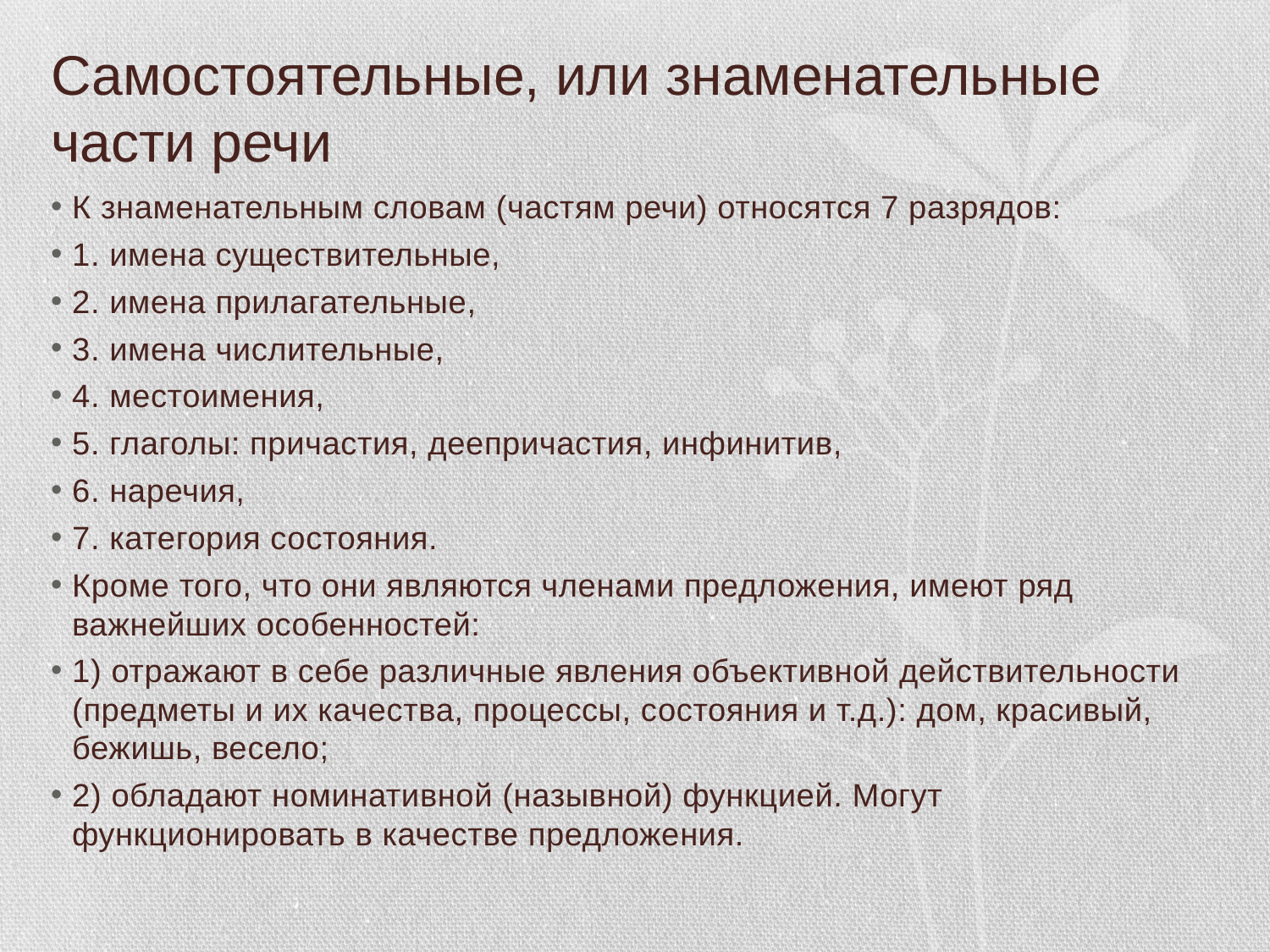

# Самостоятельные, или знаменательные части речи
К знаменательным словам (частям речи) относятся 7 разрядов:
1. имена существительные,
2. имена прилагательные,
3. имена числительные,
4. местоимения,
5. глаголы: причастия, деепричастия, инфинитив,
6. наречия,
7. категория состояния.
Кроме того, что они являются членами предложения, имеют ряд важнейших особенностей:
1) отражают в себе различные явления объективной действительности (предметы и их качества, процессы, состояния и т.д.): дом, красивый, бежишь, весело;
2) обладают номинативной (назывной) функцией. Могут функционировать в качестве предложения.